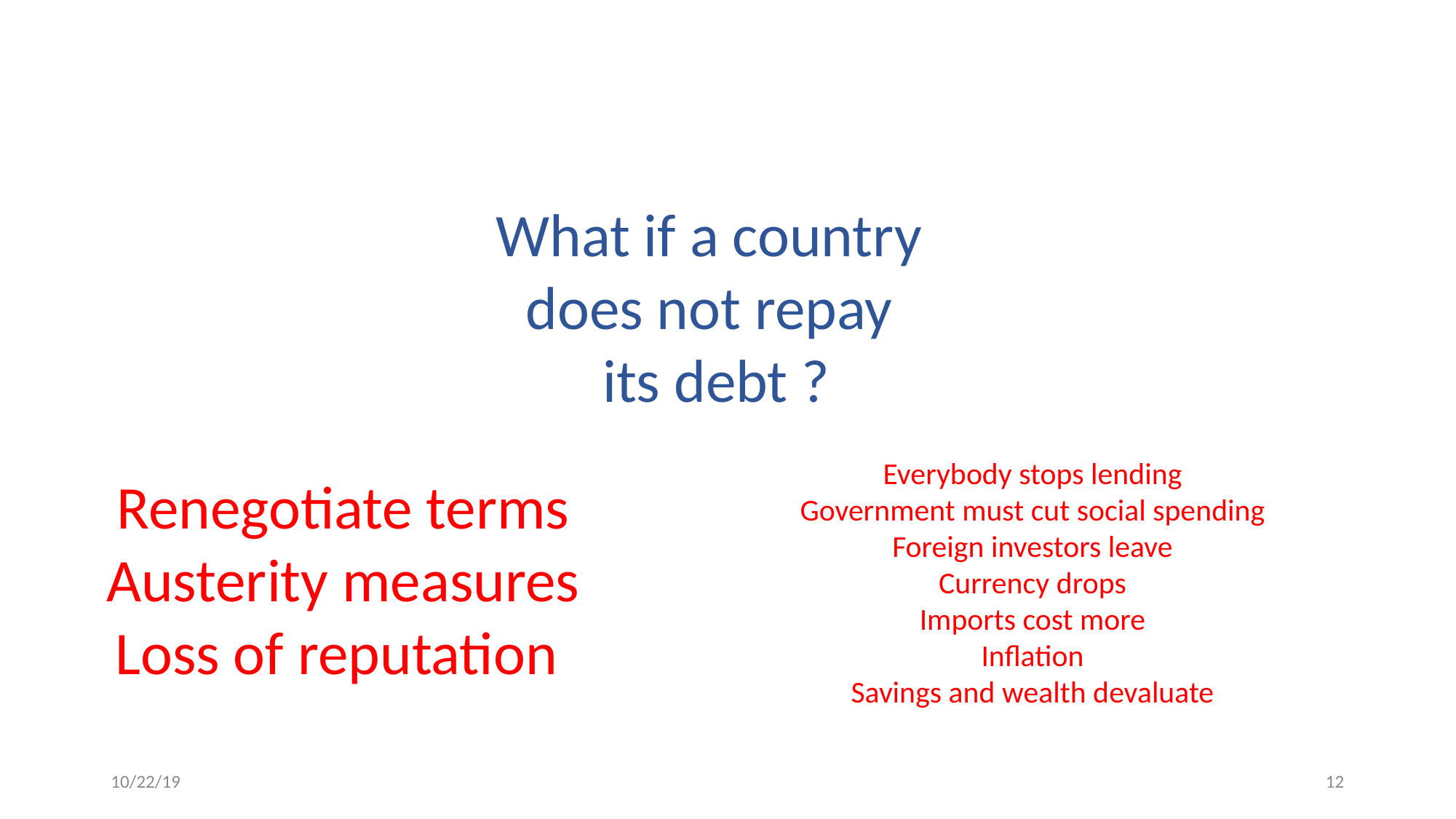

What if a country
does not repay
its debt ?
Everybody stops lending
Government must cut social spending
Foreign investors leave
Currency drops
Imports cost more
Inflation
Savings and wealth devaluate
Renegotiate terms
Austerity measures
Loss of reputation
10/22/19

12